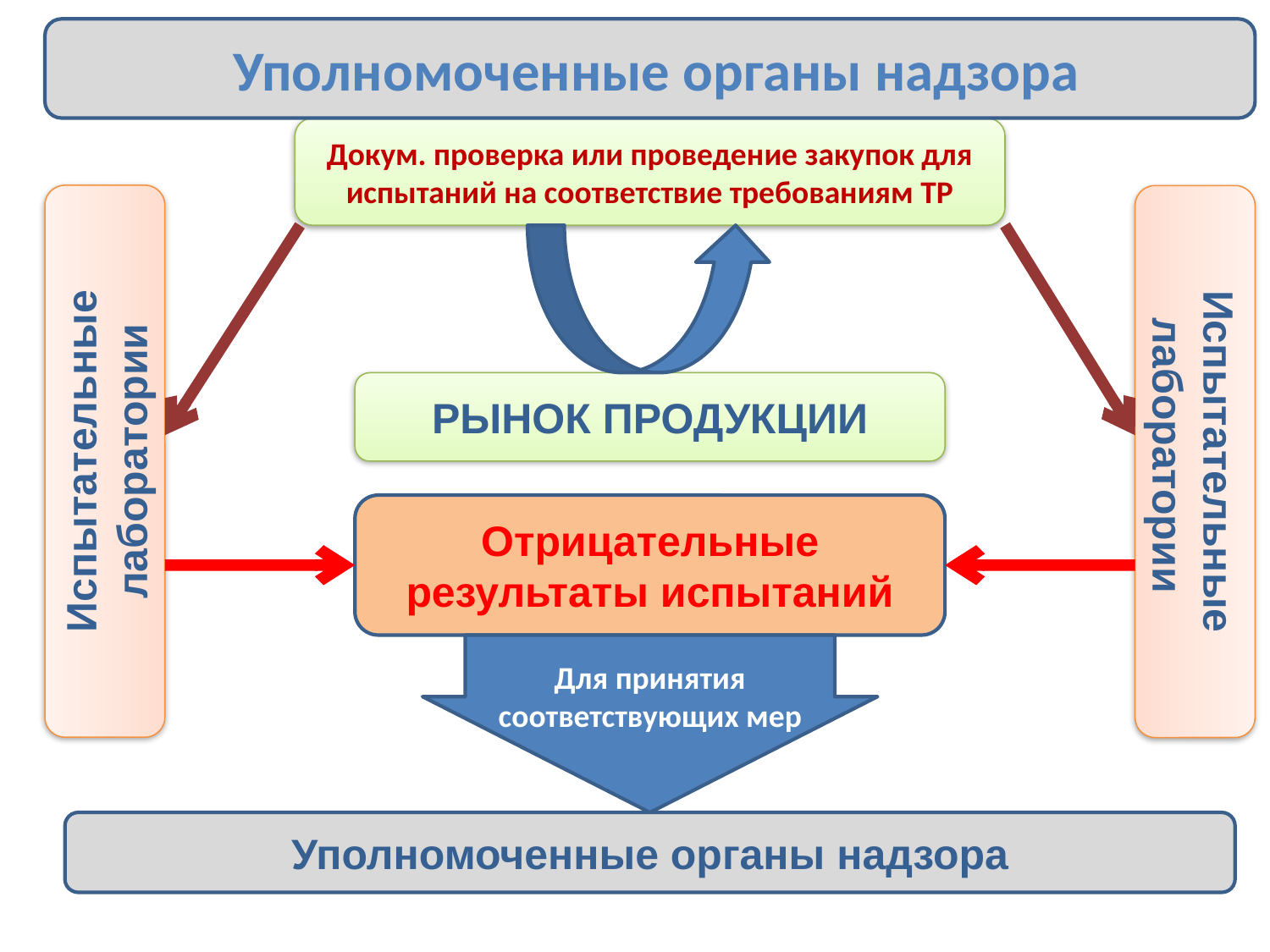

Уполномоченные органы надзора
Докум. проверка или проведение закупок для испытаний на соответствие требованиям ТР

РЫНОК ПРОДУКЦИИ
Испытательные лаборатории
Испытательные лаборатории
Отрицательные результаты испытаний

Для принятия соответствующих мер
Уполномоченные органы надзора